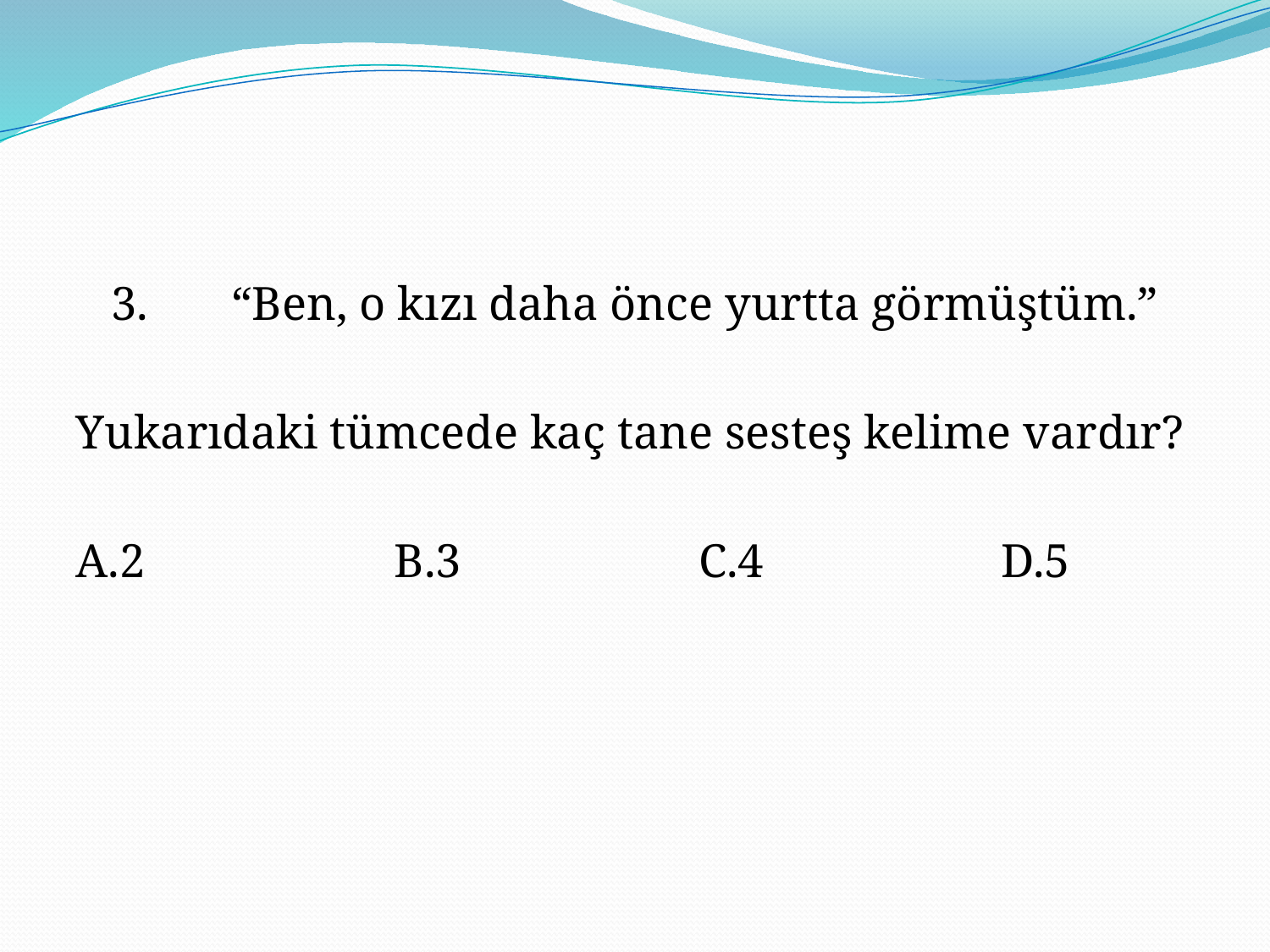

#
   3.       “Ben, o kızı daha önce yurtta görmüştüm.”

Yukarıdaki tümcede kaç tane sesteş kelime vardır?

A.2                     B.3                    C.4                    D.5